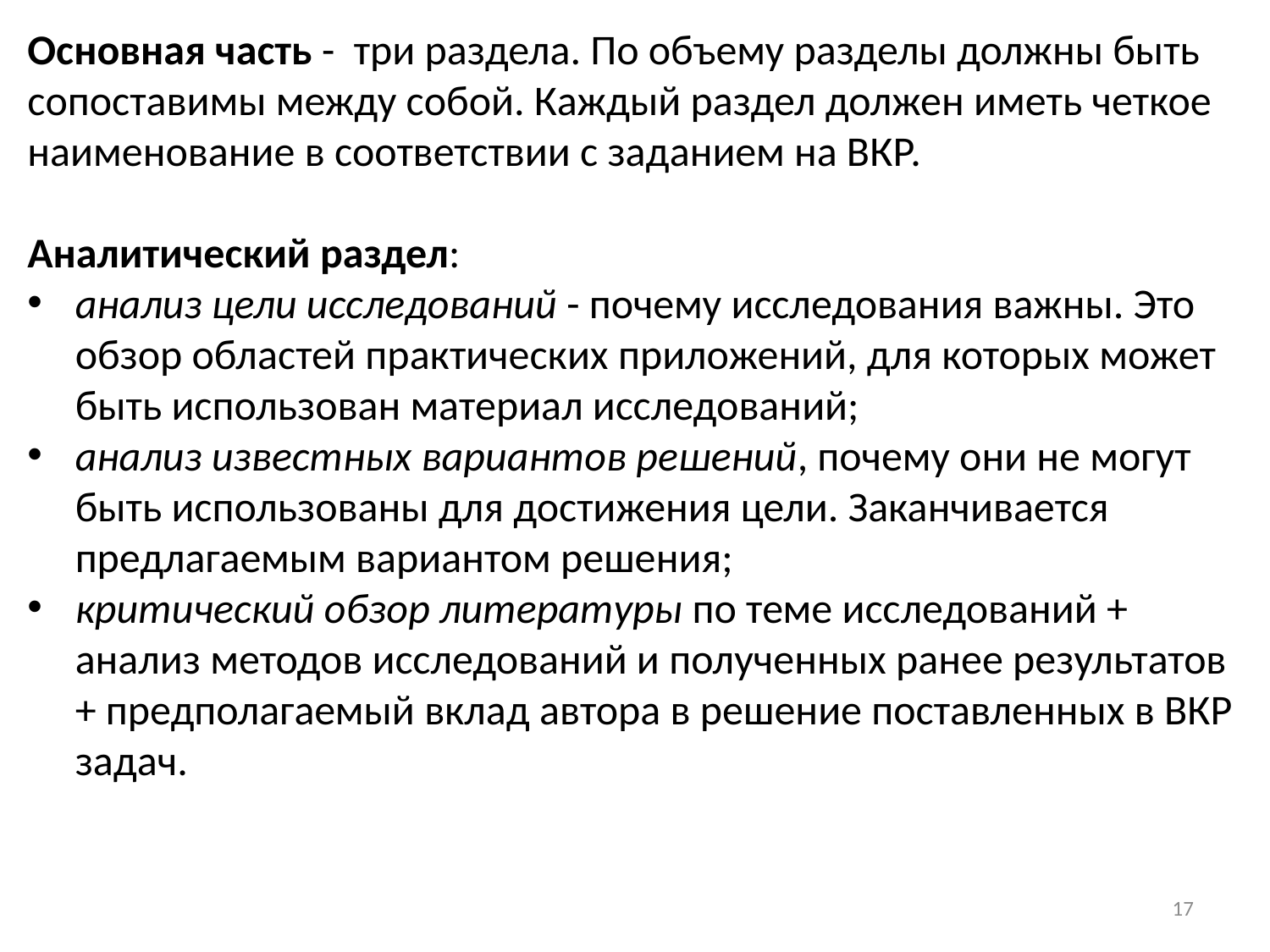

Основная часть -  три раздела. По объему разделы должны быть сопоставимы между собой. Каждый раздел должен иметь четкое наименование в соответствии с заданием на ВКР.

Аналитический раздел:
анализ цели исследований - почему исследования важны. Это обзор областей практических приложений, для которых может быть использован материал исследований;
анализ известных вариантов решений, почему они не могут быть использованы для достижения цели. Заканчивается предлагаемым вариантом решения;
критический обзор литературы по теме исследований + анализ методов исследований и полученных ранее результатов + предполагаемый вклад автора в решение поставленных в ВКР задач.
17